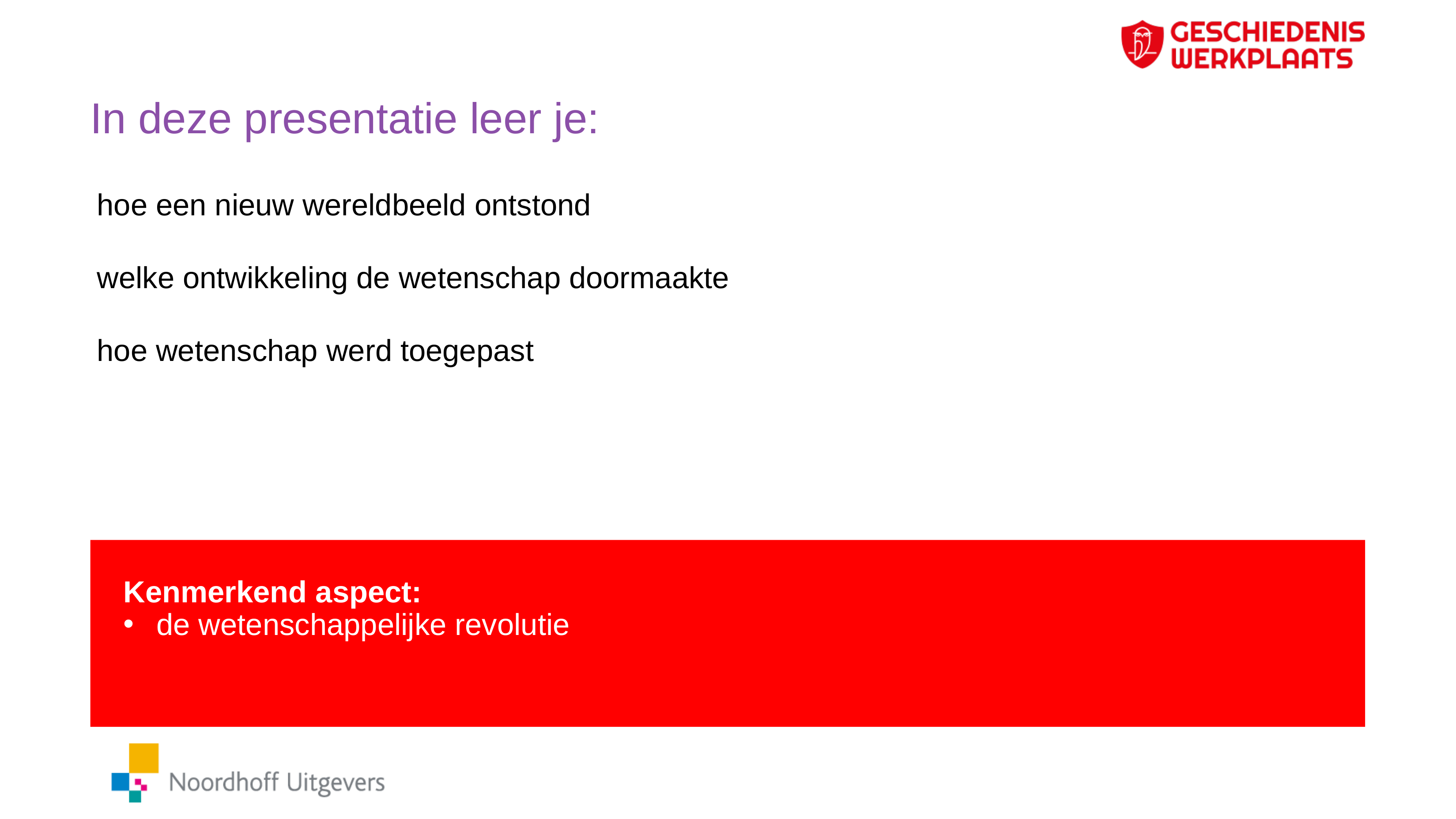

# In deze presentatie leer je:
hoe een nieuw wereldbeeld ontstond

welke ontwikkeling de wetenschap doormaakte

hoe wetenschap werd toegepast

Kenmerkend aspect:
de wetenschappelijke revolutie